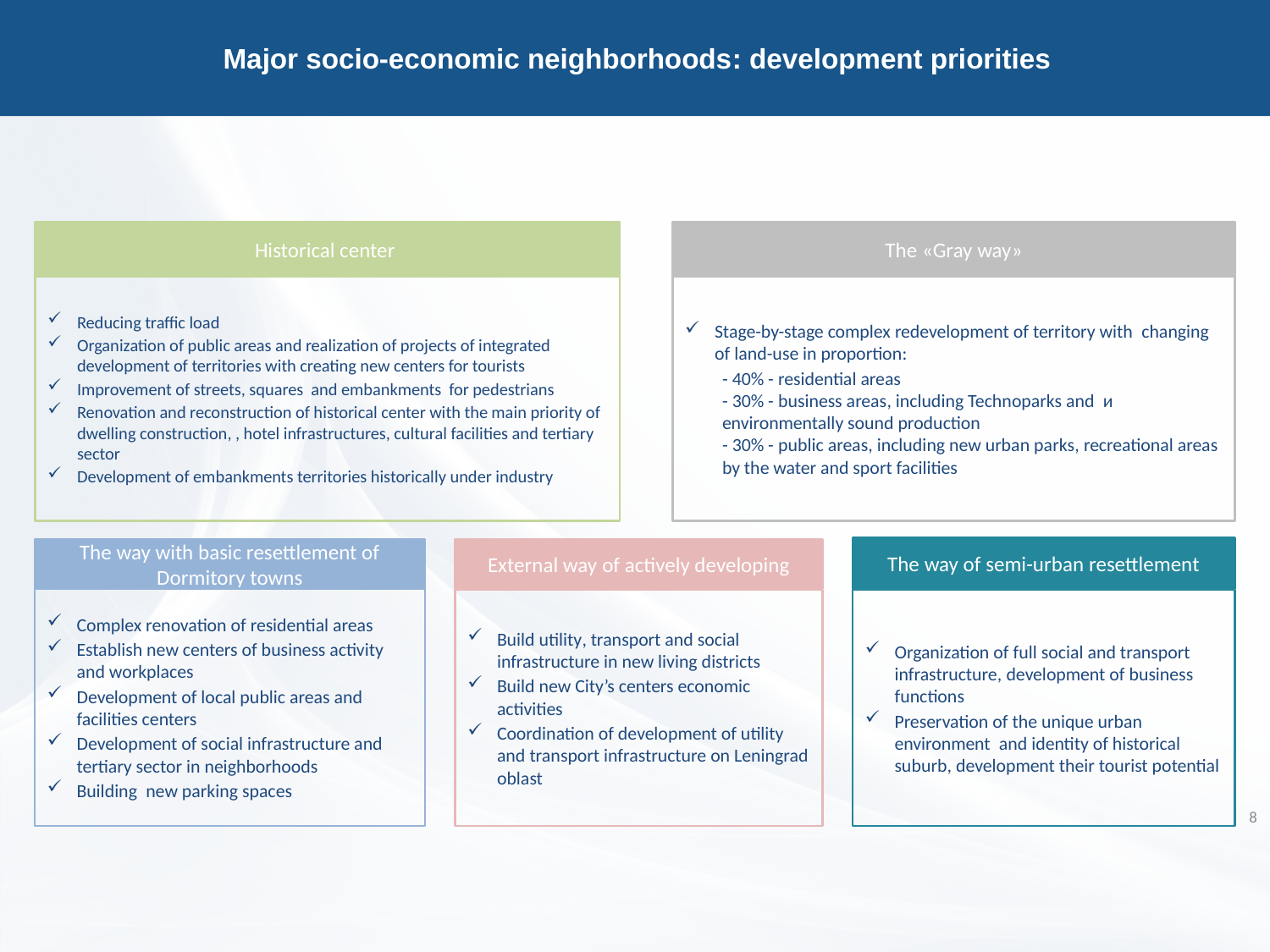

Major socio-economic neighborhoods: development priorities

The «Gray way»

Historical center
Stage-by-stage complex redevelopment of territory with  changing of land-use in proportion:
- 40% - residential areas
- 30% - business areas, including Technoparks and  и environmentally sound production
- 30% - public areas, including new urban parks, recreational areas by the water and sport facilities
Reducing traffic load
Organization of public areas and realization of projects of integrated development of territories with creating new centers for tourists
Improvement of streets, squares  and embankments  for pedestrians
Renovation and reconstruction of historical center with the main priority of dwelling construction, , hotel infrastructures, cultural facilities and tertiary sector
Development of embankments territories historically under industry
The way of semi-urban resettlement
The way with basic resettlement of
Dormitory towns
External way of actively developing
Complex renovation of residential areas
Establish new centers of business activity and workplaces
Development of local public areas and facilities centers
Development of social infrastructure and tertiary sector in neighborhoods
Building  new parking spaces
Build utility, transport and social infrastructure in new living districts
Build new City’s centers economic activities
Coordination of development of utility and transport infrastructure on Leningrad oblast
Organization of full social and transport infrastructure, development of business functions
Preservation of the unique urban environment  and identity of historical suburb, development their tourist potential
8